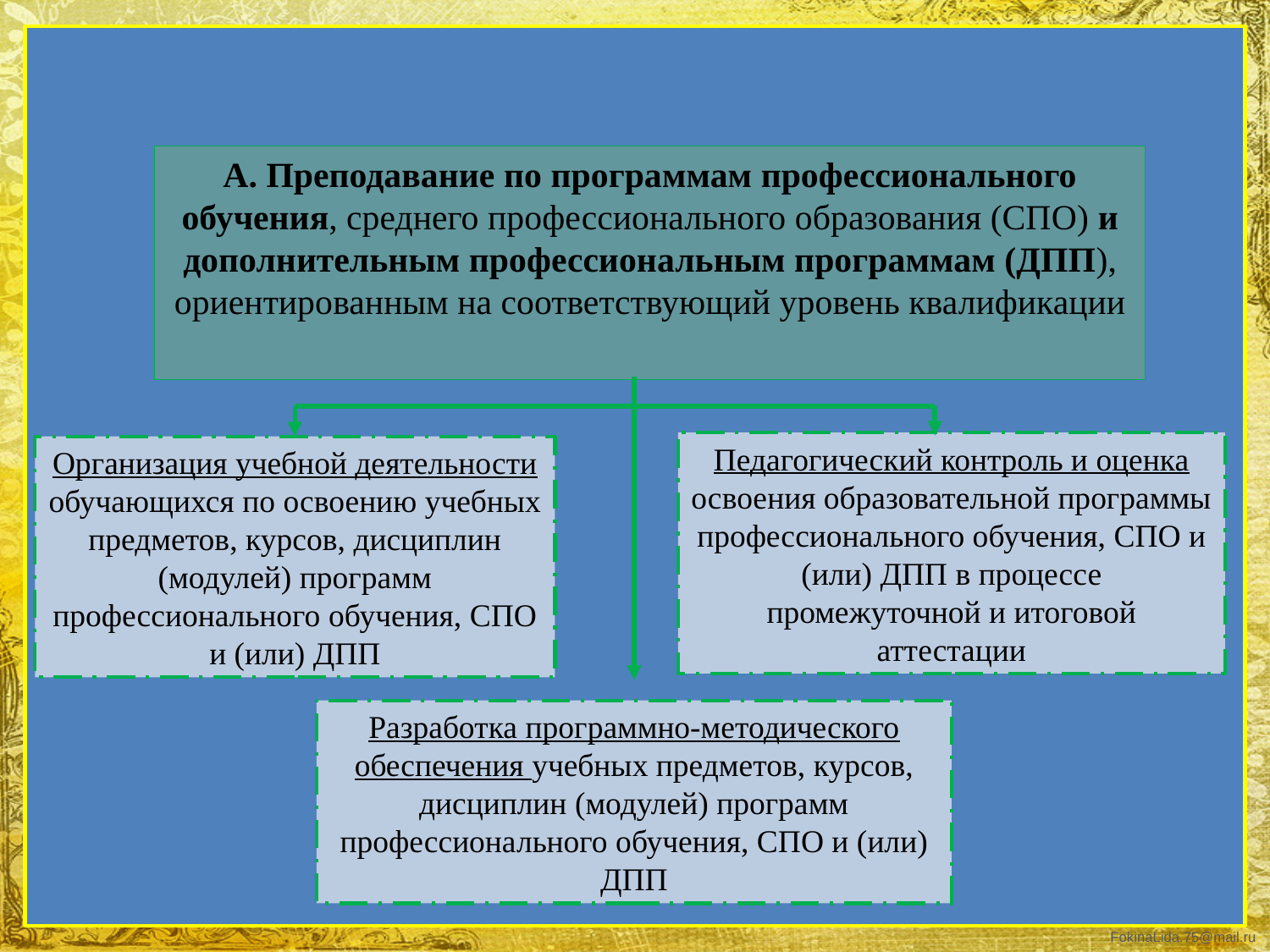

А. Преподавание по программам профессионального обучения, среднего профессионального образования (СПО) и дополнительным профессиональным программам (ДПП), ориентированным на соответствующий уровень квалификации
Педагогический контроль и оценка освоения образовательной программы профессионального обучения, СПО и (или) ДПП в процессе промежуточной и итоговой аттестации
Организация учебной деятельности обучающихся по освоению учебных предметов, курсов, дисциплин (модулей) программ профессионального обучения, СПО и (или) ДПП
Разработка программно-методического обеспечения учебных предметов, курсов, дисциплин (модулей) программ профессионального обучения, СПО и (или) ДПП